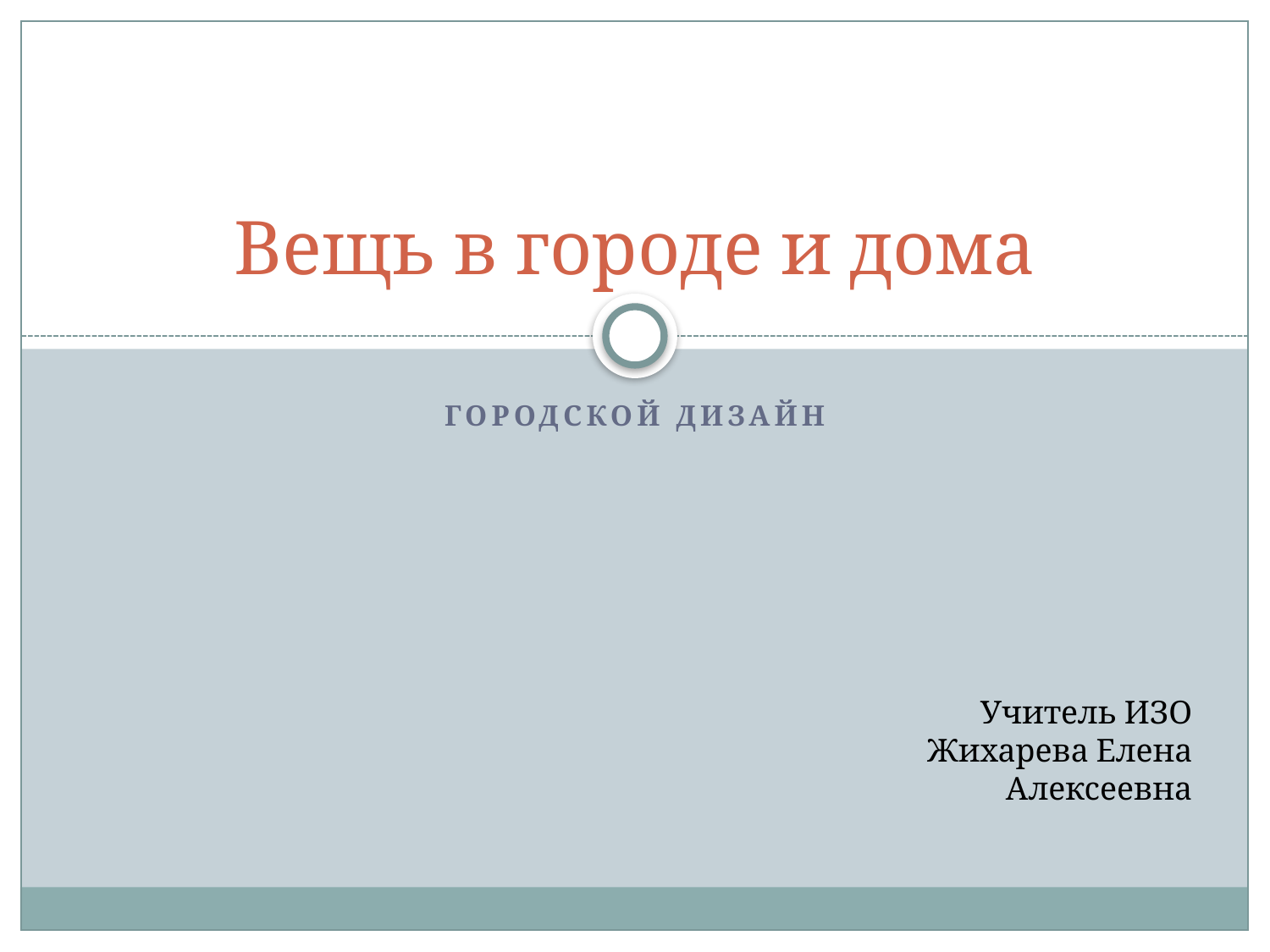

# Вещь в городе и дома
Городской дизайн
Учитель ИЗО
Жихарева Елена Алексеевна